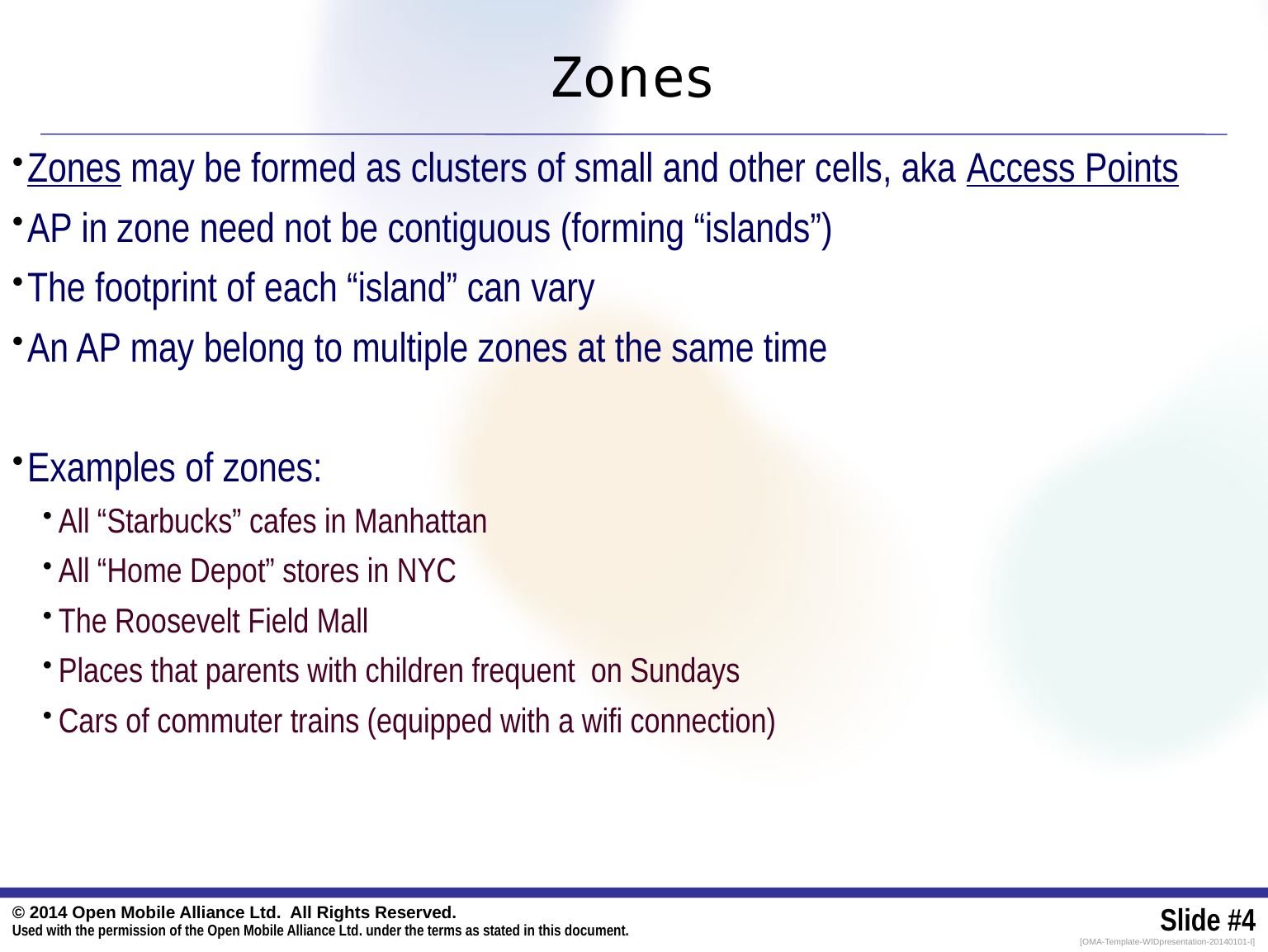

# Zones
Zones may be formed as clusters of small and other cells, aka Access Points
AP in zone need not be contiguous (forming “islands”)
The footprint of each “island” can vary
An AP may belong to multiple zones at the same time

Examples of zones:
All “Starbucks” cafes in Manhattan
All “Home Depot” stores in NYC
The Roosevelt Field Mall
Places that parents with children frequent  on Sundays
Cars of commuter trains (equipped with a wifi connection)